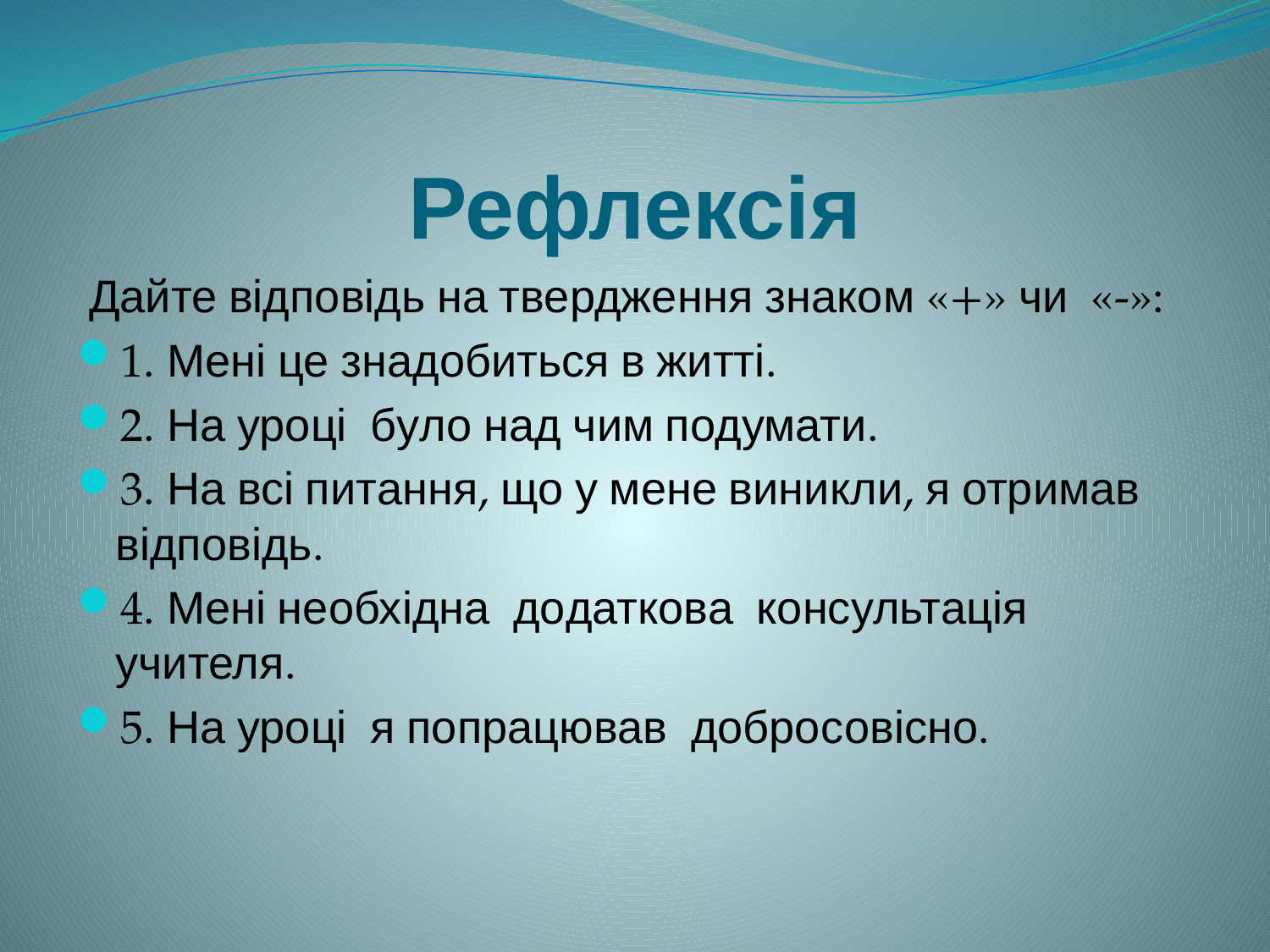

# Рефлексія

 Дайте відповідь на твердження знаком «+» чи  «-»:
1. Мені це знадобиться в житті.
2. На уроці  було над чим подумати.
3. На всі питання, що у мене виникли, я отримав відповідь.
4. Мені необхідна  додаткова  консультація учителя.
5. На уроці  я попрацював  добросовісно.